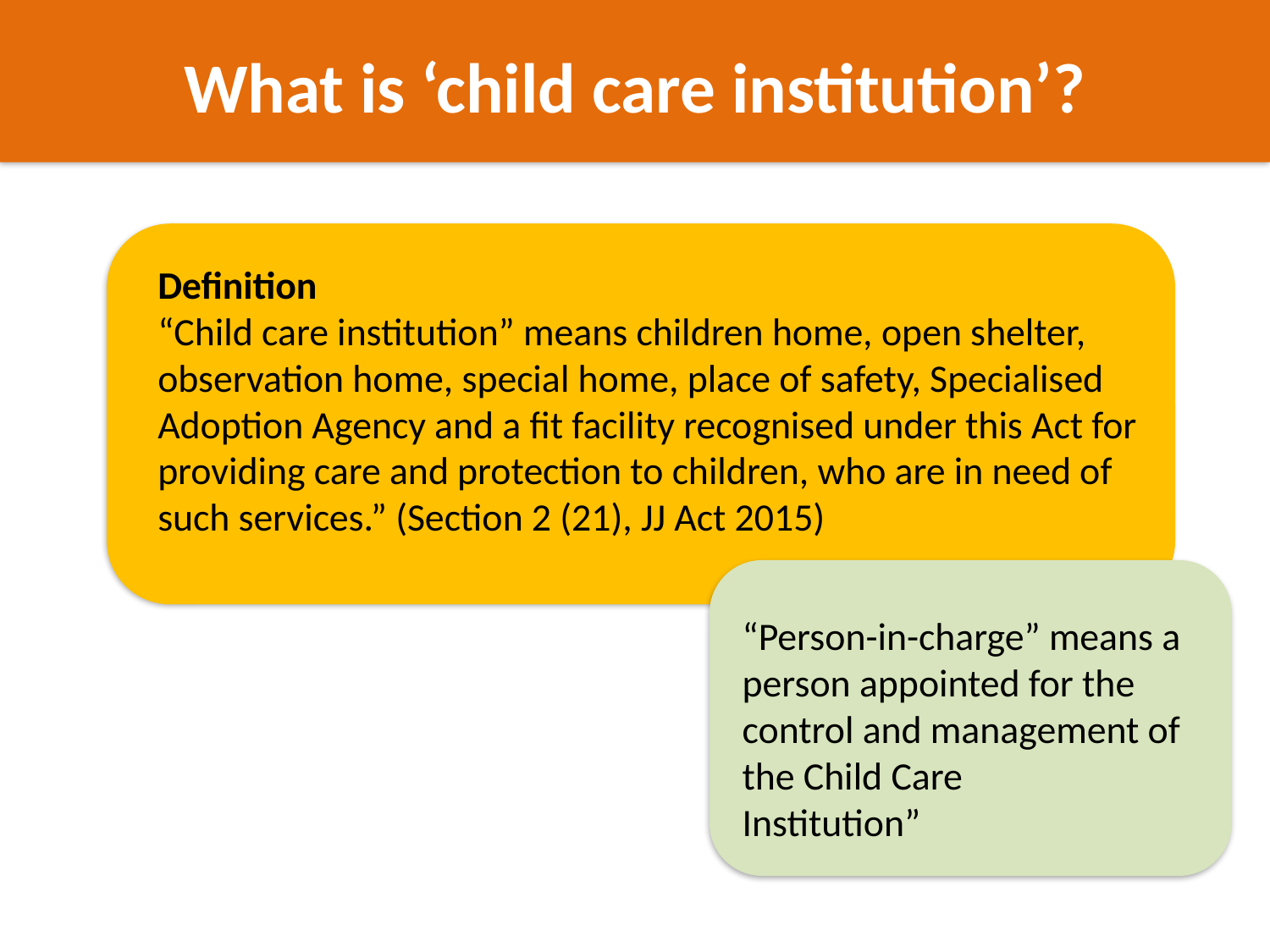

What is ‘child care institution’?

Definition
“Child care institution” means children home, open shelter, observation home, special home, place of safety, Specialised Adoption Agency and a fit facility recognised under this Act for providing care and protection to children, who are in need of such services.” (Section 2 (21), JJ Act 2015)

“Person-in-charge” means a person appointed for the control and management of the Child Care
Institution”